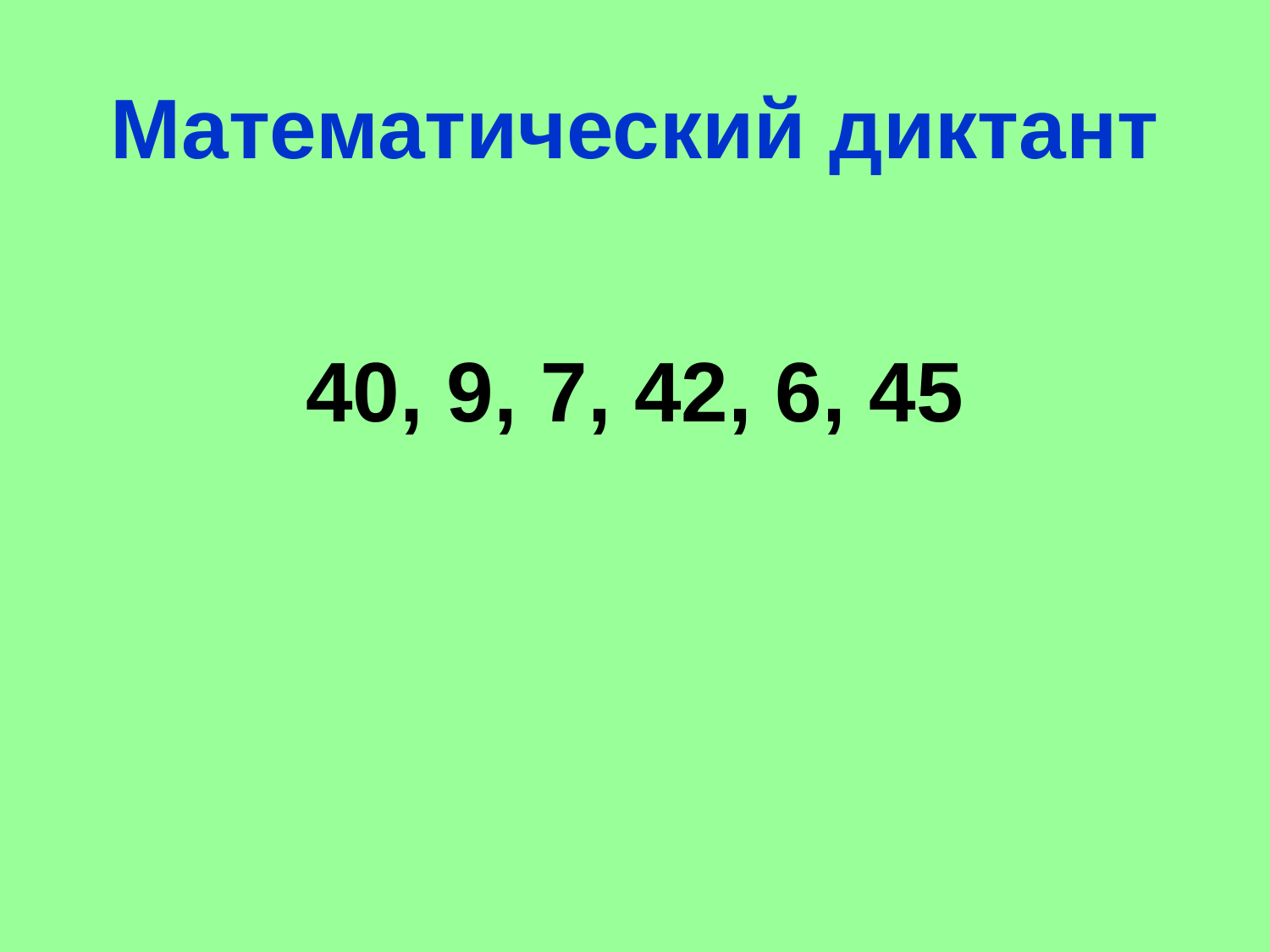

Математический диктант

40, 9, 7, 42, 6, 45